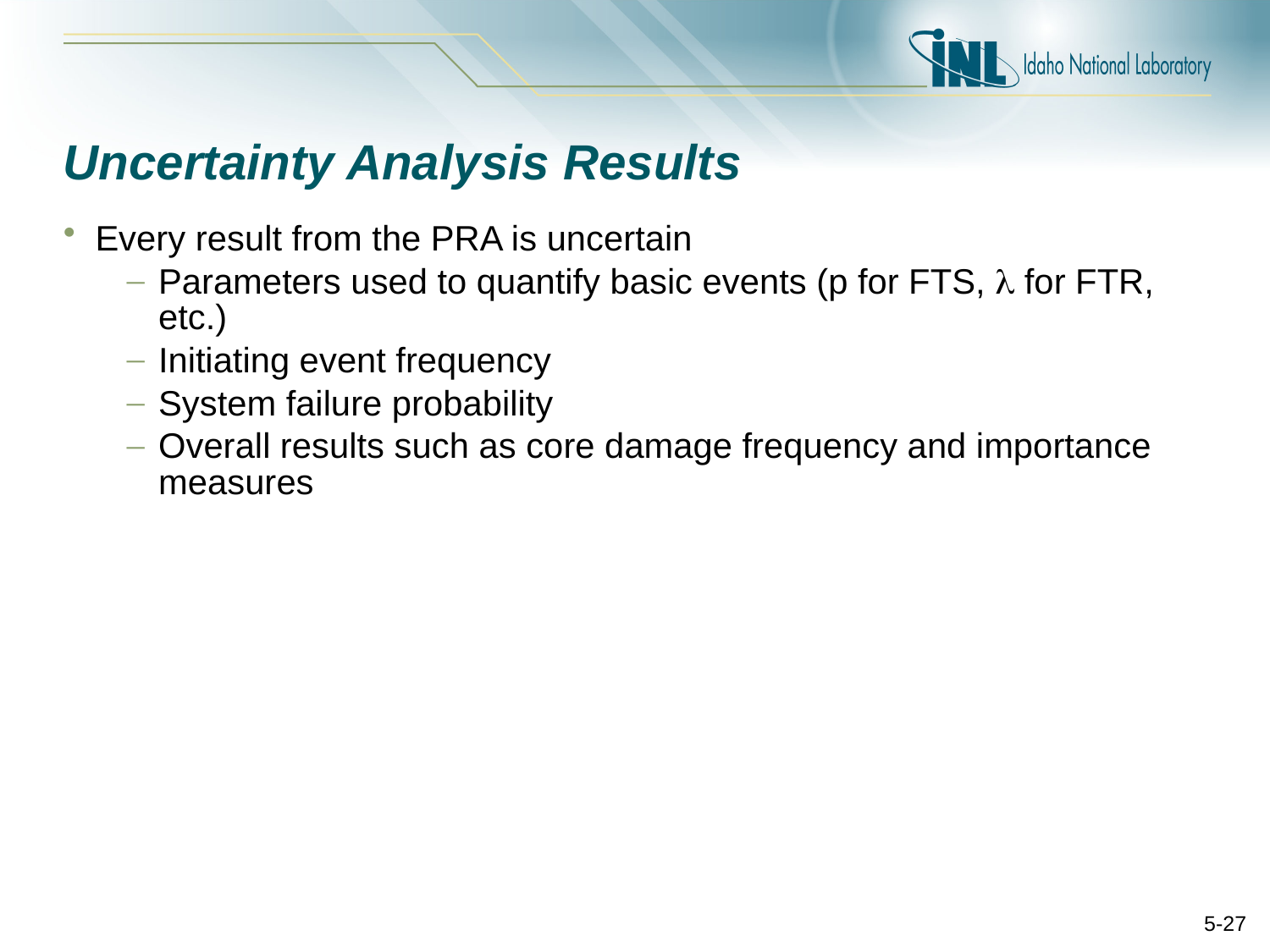

# Uncertainty Analysis Results
Every result from the PRA is uncertain
Parameters used to quantify basic events (p for FTS, λ for FTR, etc.)
Initiating event frequency
System failure probability
Overall results such as core damage frequency and importance measures
5-27